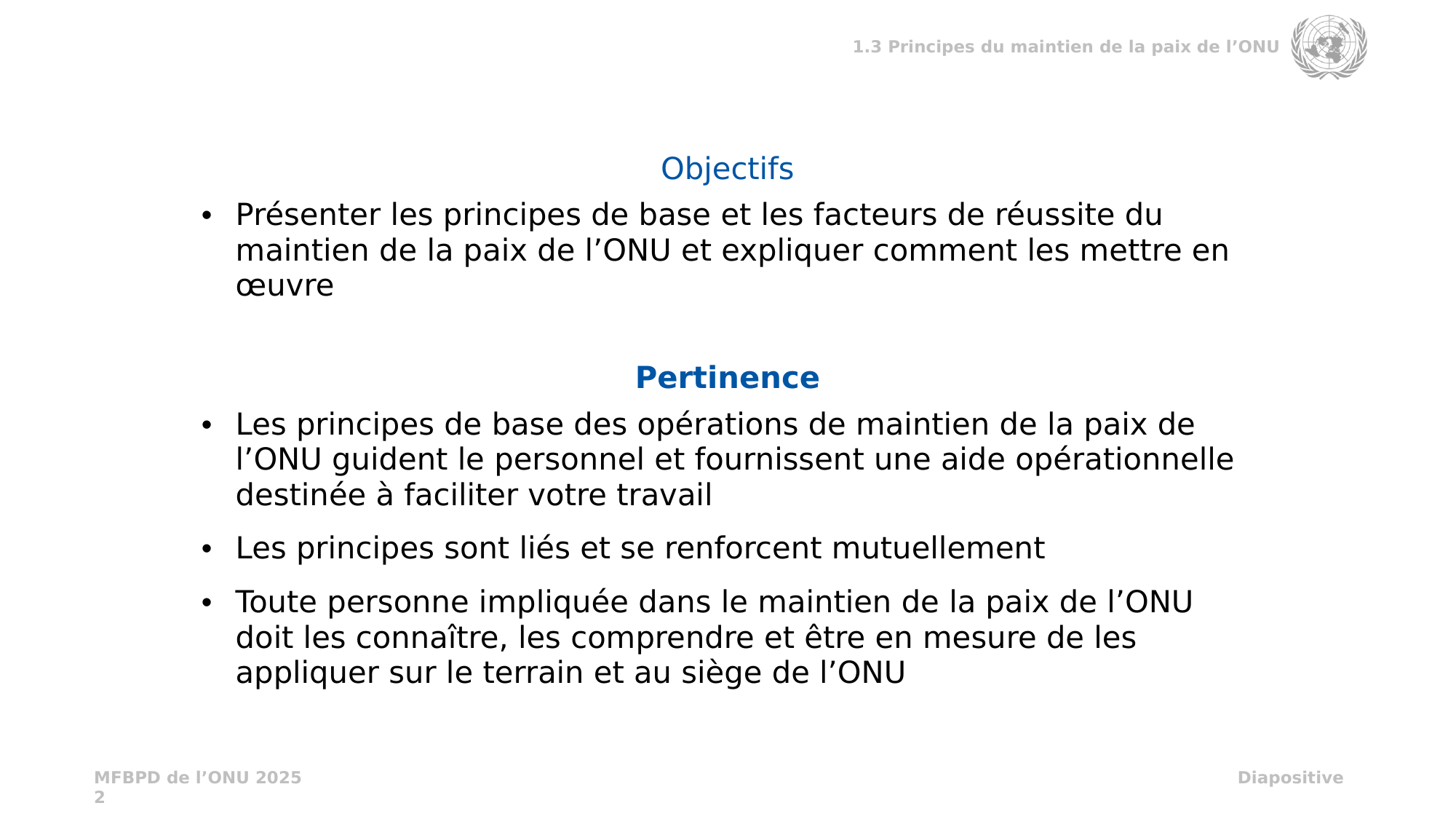

| Objectifs |
| --- |
| Présenter les principes de base et les facteurs de réussite du maintien de la paix de l’ONU et expliquer comment les mettre en œuvre |
|  |
| Pertinence |
| Les principes de base des opérations de maintien de la paix de l’ONU guident le personnel et fournissent une aide opérationnelle destinée à faciliter votre travail Les principes sont liés et se renforcent mutuellement Toute personne impliquée dans le maintien de la paix de l’ONU doit les connaître, les comprendre et être en mesure de les appliquer sur le terrain et au siège de l’ONU |